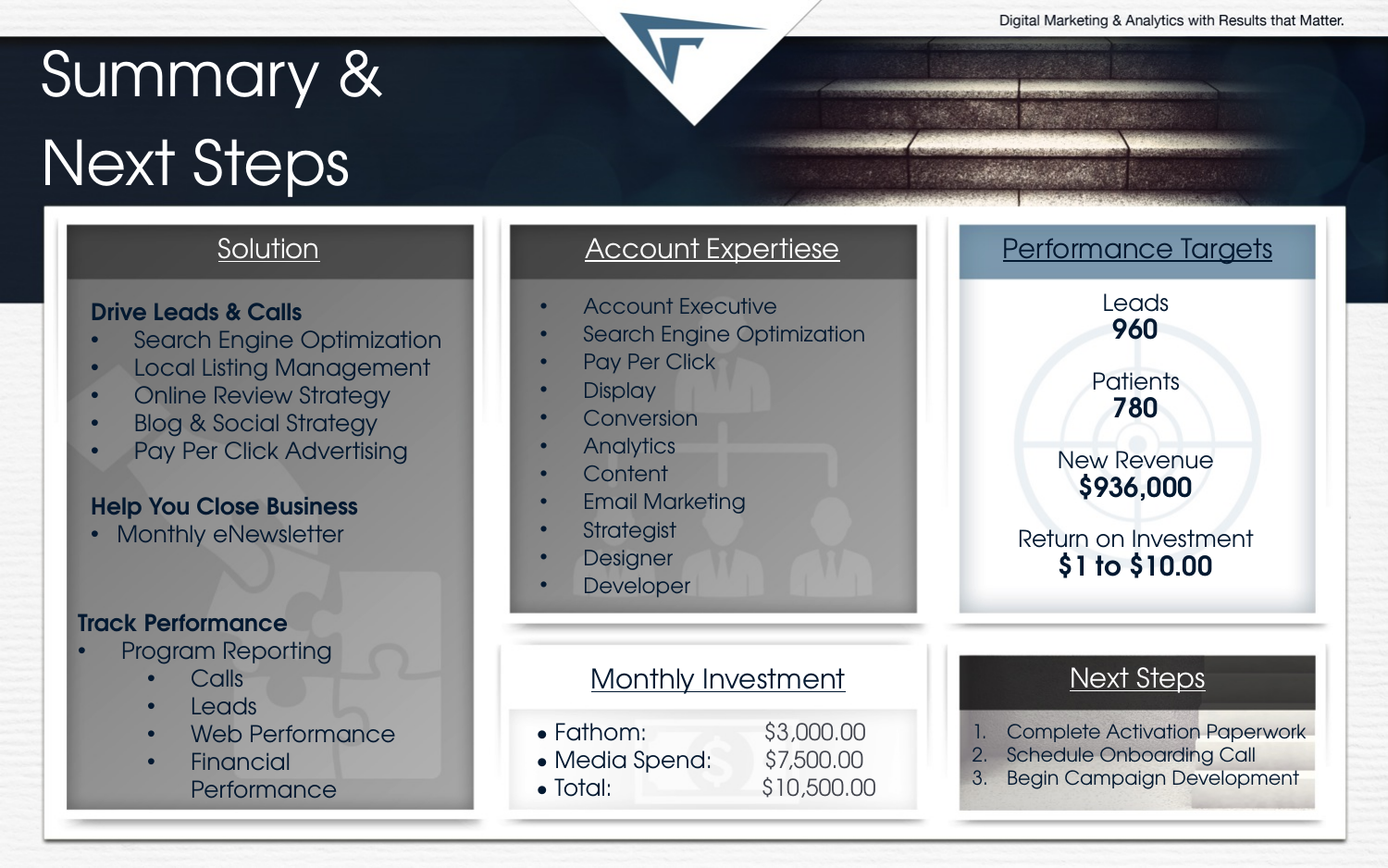

# Summary & Next Steps
Account Expertiese
Performance Targets
Solution
Account Executive
Search Engine Optimization
Pay Per Click
Display
Conversion
Analytics
Content
Email Marketing
Strategist
Designer
Developer
Leads
960

Patients
780

New Revenue
$936,000

Return on Investment
$1 to $10.00
Drive Leads & Calls
Search Engine Optimization
Local Listing Management
Online Review Strategy
Blog & Social Strategy
Pay Per Click Advertising

Help You Close Business
Monthly eNewsletter

Track Performance
Program Reporting
Calls
Leads
Web Performance
Financial Performance
Next Steps
Monthly Investment
• Fathom:                  $3,000.00
• Media Spend:        $7,500.00
• Total:                       $10,500.00
Complete Activation Paperwork
Schedule Onboarding Call
Begin Campaign Development